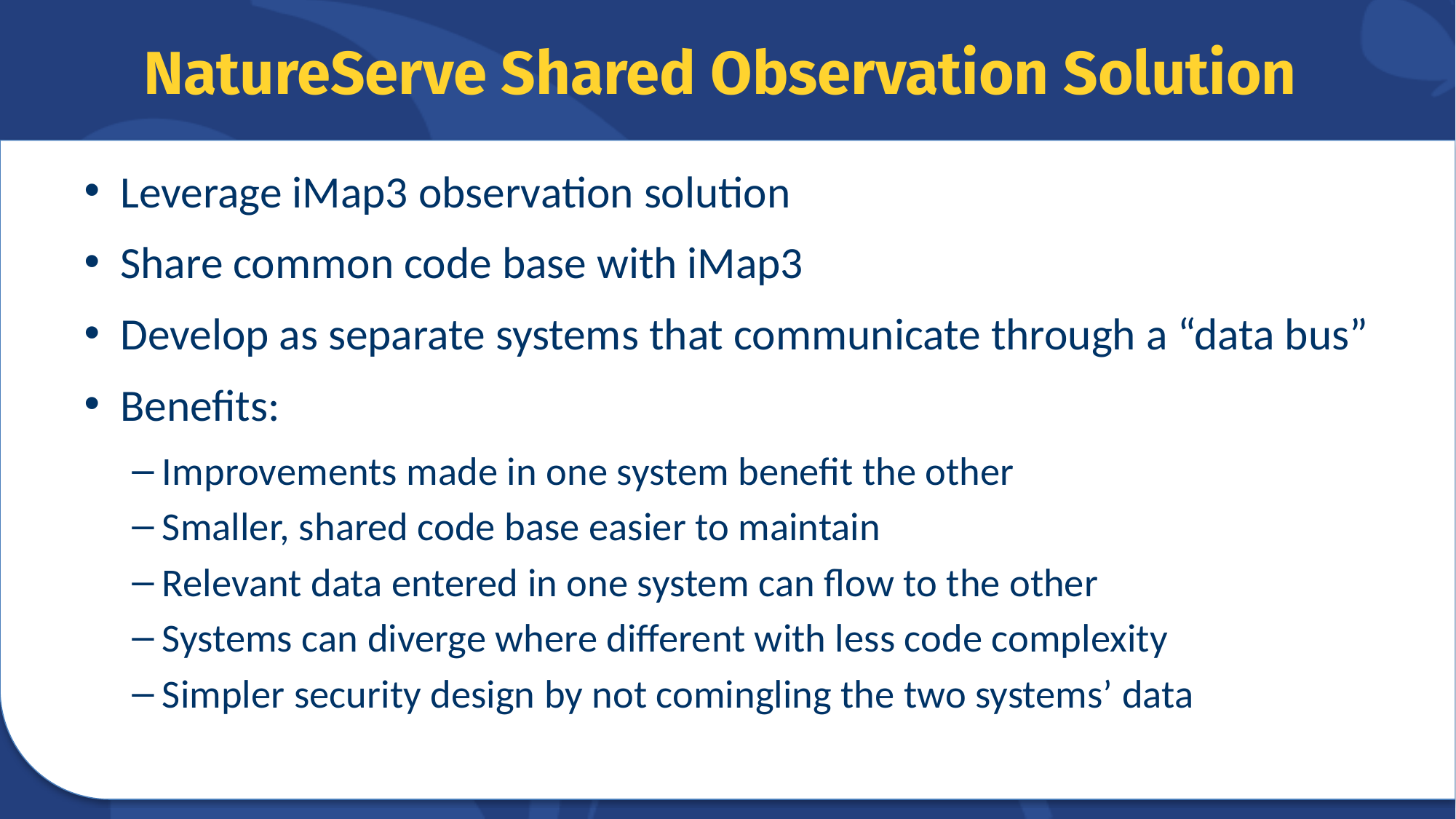

# NatureServe Shared Observation Solution
Leverage iMap3 observation solution
Share common code base with iMap3
Develop as separate systems that communicate through a “data bus”
Benefits:
Improvements made in one system benefit the other
Smaller, shared code base easier to maintain
Relevant data entered in one system can flow to the other
Systems can diverge where different with less code complexity
Simpler security design by not comingling the two systems’ data